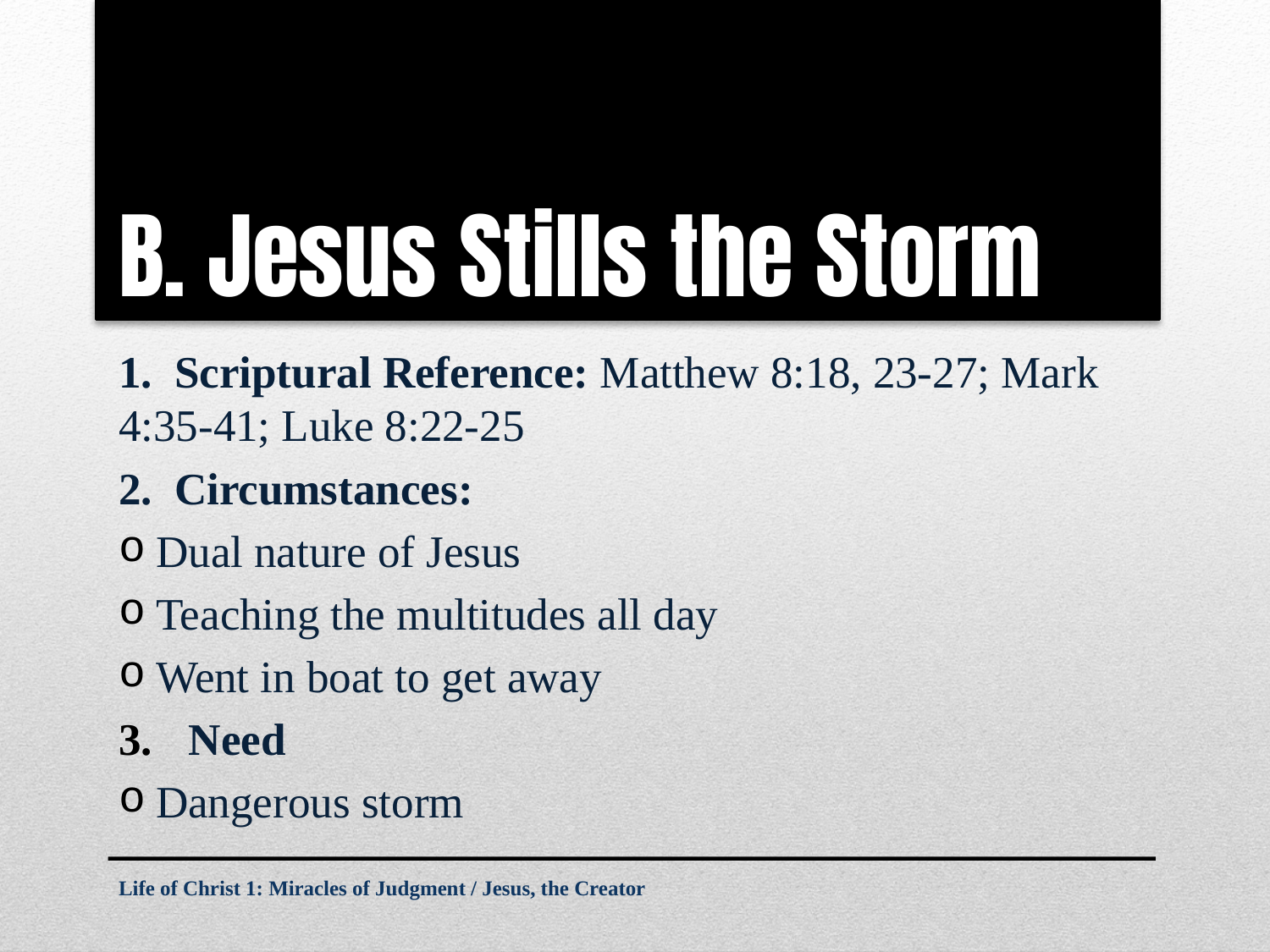

# B. Jesus Stills the Storm
1.  Scriptural Reference: Matthew 8:18, 23-27; Mark 4:35-41; Luke 8:22-25
2.  Circumstances:
Dual nature of Jesus
Teaching the multitudes all day
Went in boat to get away
Need
Dangerous storm

Life of Christ 1: Miracles of Judgment / Jesus, the Creator